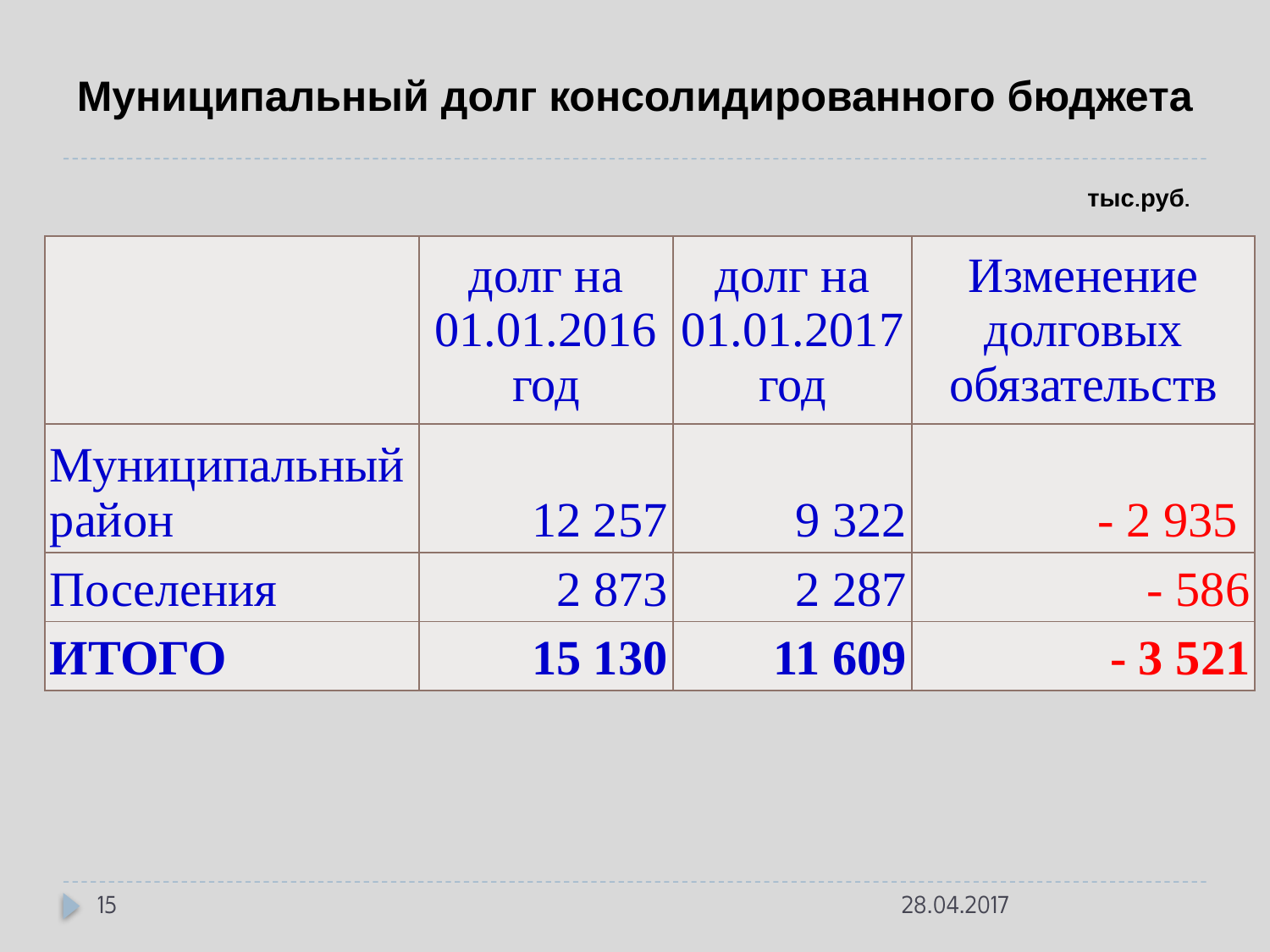

# Муниципальный долг консолидированного бюджета
тыс.руб.
|  | долг на 01.01.2016 год | долг на 01.01.2017 год | Изменение долговых обязательств |
| --- | --- | --- | --- |
| Муниципальный район | 12 257 | 9 322 | - 2 935 |
| Поселения | 2 873 | 2 287 | - 586 |
| ИТОГО | 15 130 | 11 609 | - 3 521 |
15
28.04.2017